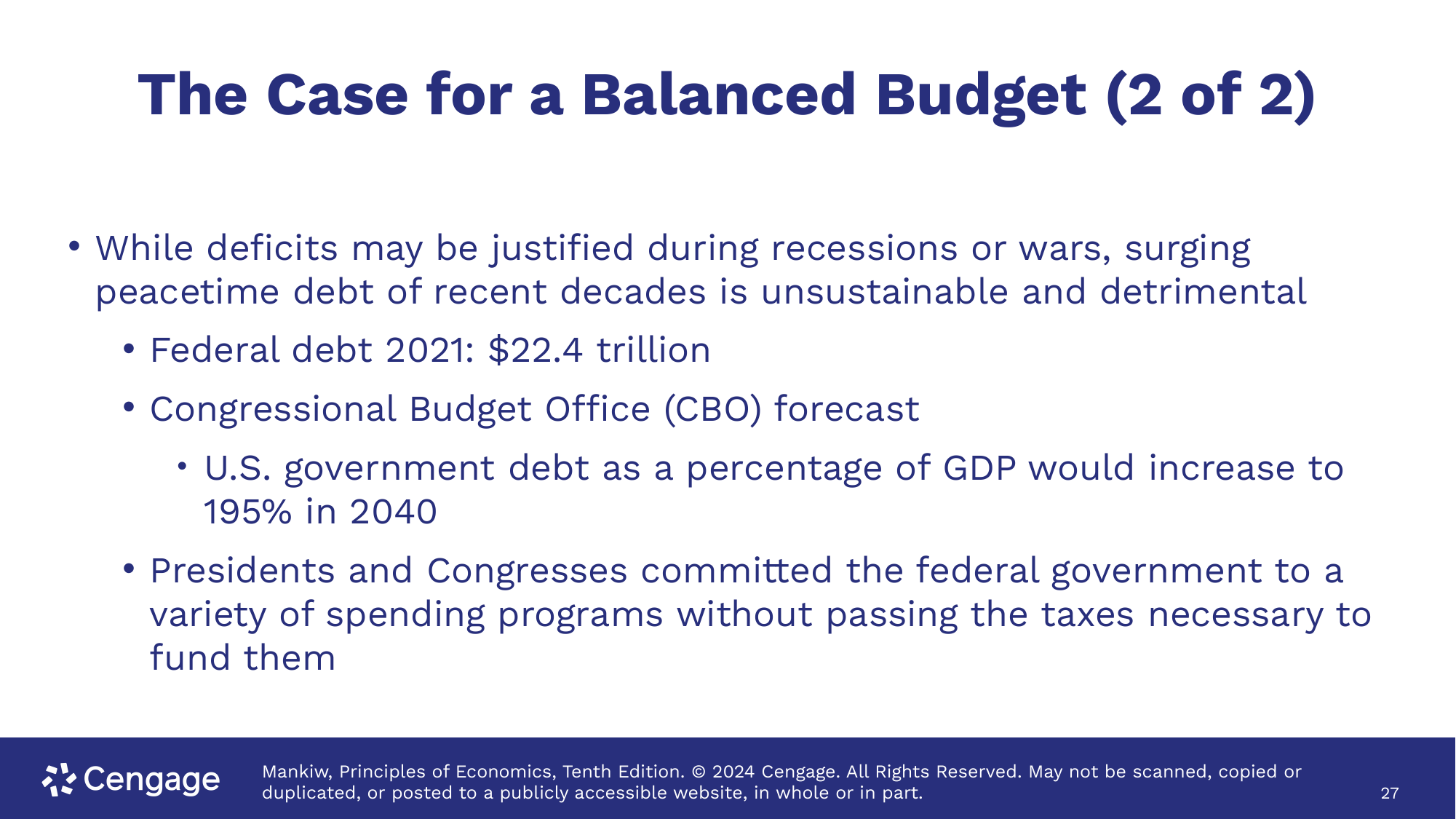

# The Case for a Balanced Budget (2 of 2)
While deficits may be justified during recessions or wars, surging peacetime debt of recent decades is unsustainable and detrimental
Federal debt 2021: $22.4 trillion
Congressional Budget Office (CBO) forecast
U.S. government debt as a percentage of GDP would increase to 195% in 2040
Presidents and Congresses committed the federal government to a variety of spending programs without passing the taxes necessary to fund them